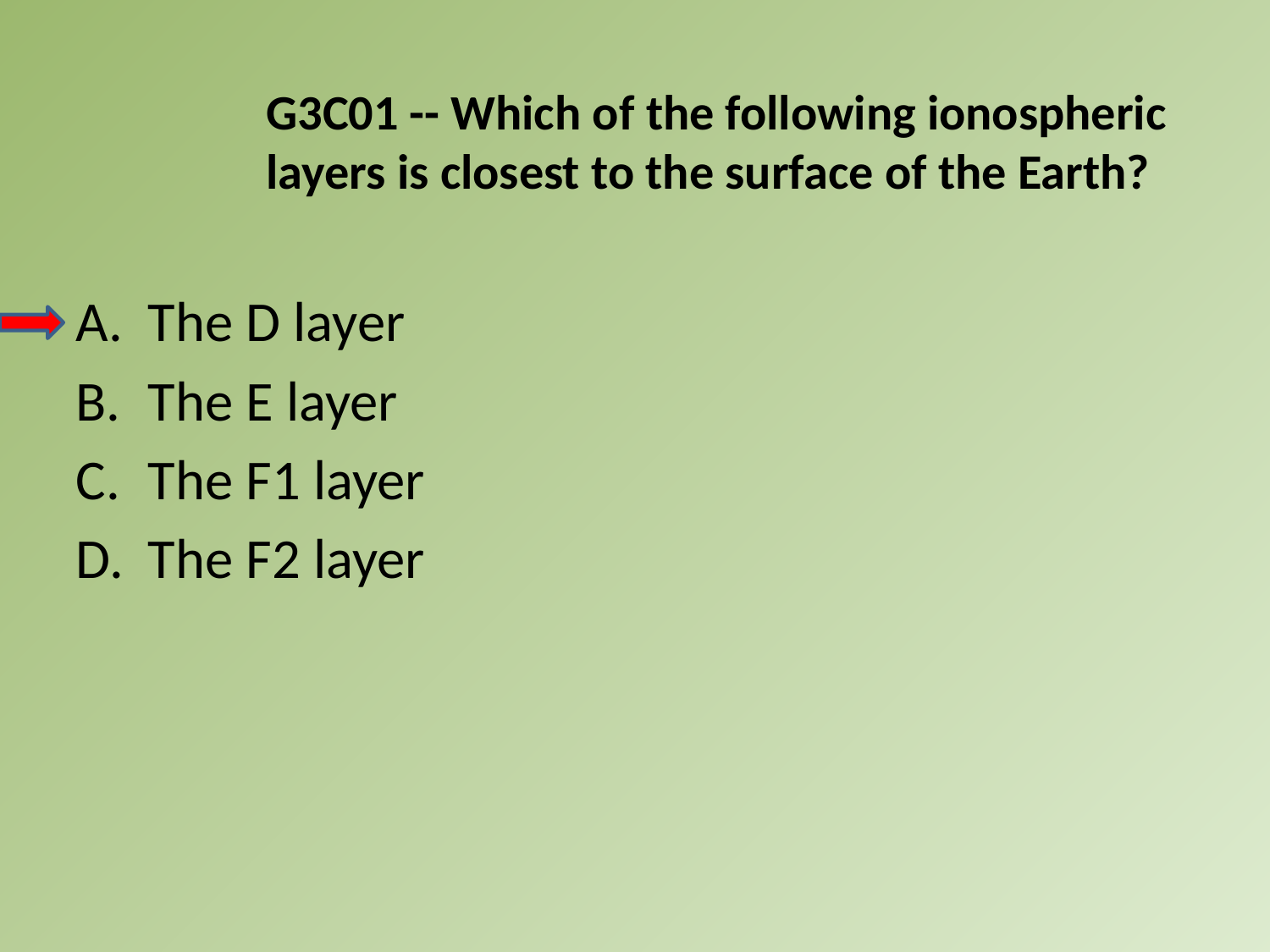

G3C01 -- Which of the following ionospheric layers is closest to the surface of the Earth?
A.	The D layer
B.	The E layer
C.	The F1 layer
D.	The F2 layer